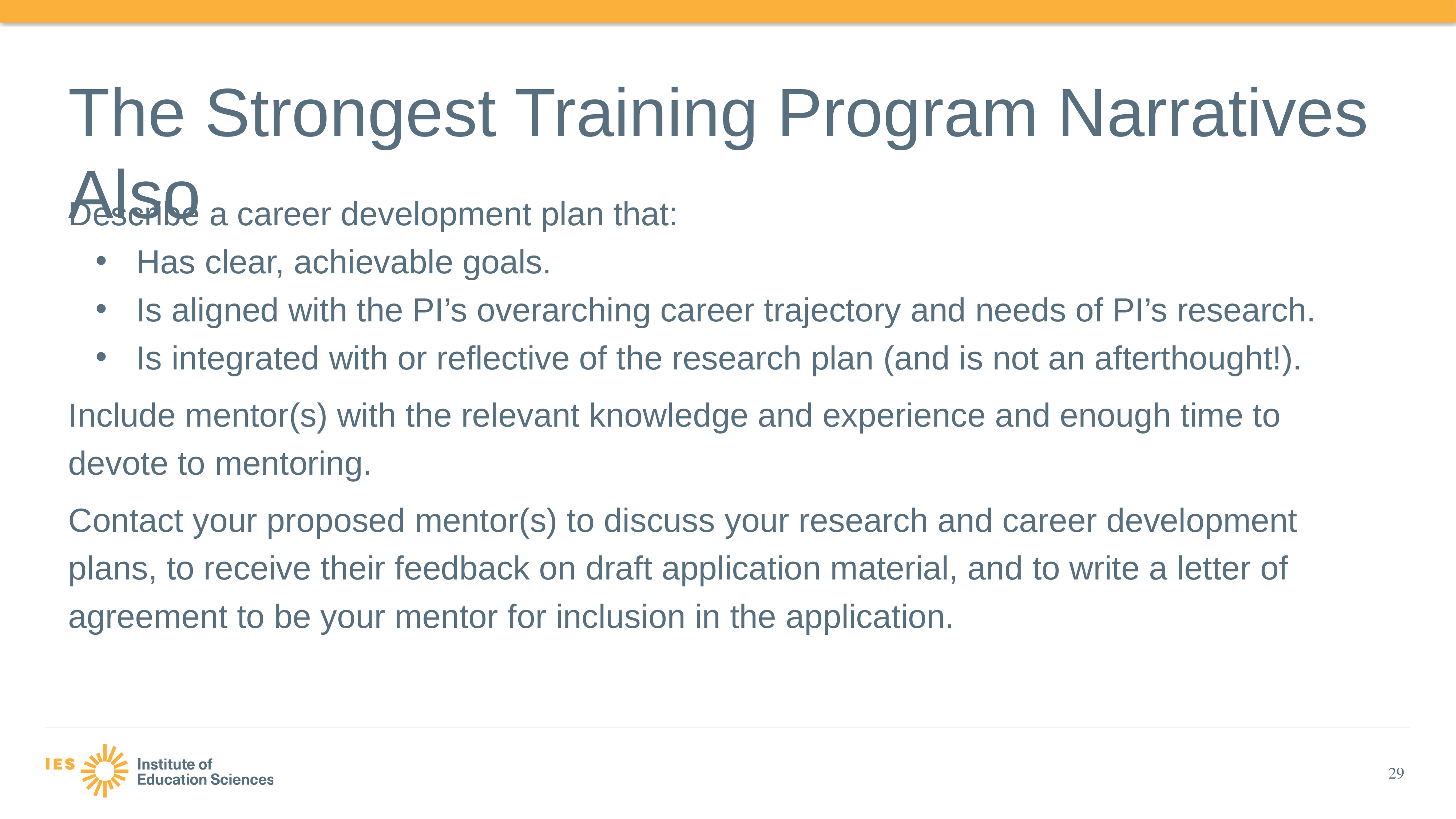

# The Strongest Training Program Narratives Also
Describe a career development plan that:
Has clear, achievable goals.
Is aligned with the PI’s overarching career trajectory and needs of PI’s research.
Is integrated with or reflective of the research plan (and is not an afterthought!).
Include mentor(s) with the relevant knowledge and experience and enough time to devote to mentoring.
Contact your proposed mentor(s) to discuss your research and career development plans, to receive their feedback on draft application material, and to write a letter of agreement to be your mentor for inclusion in the application.

29
29